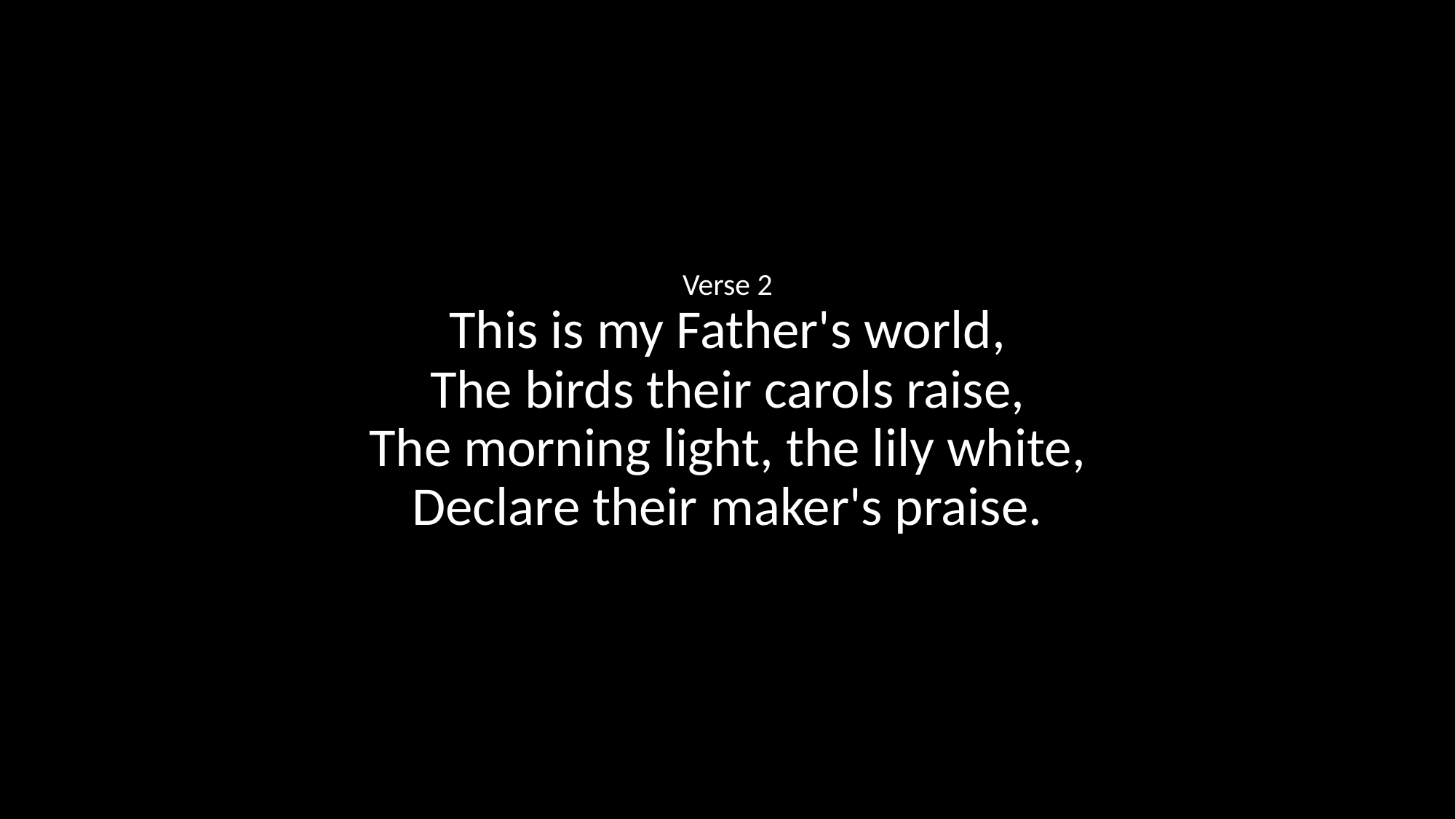

Verse 2
This is my Father's world,
The birds their carols raise,
The morning light, the lily white,
Declare their maker's praise.